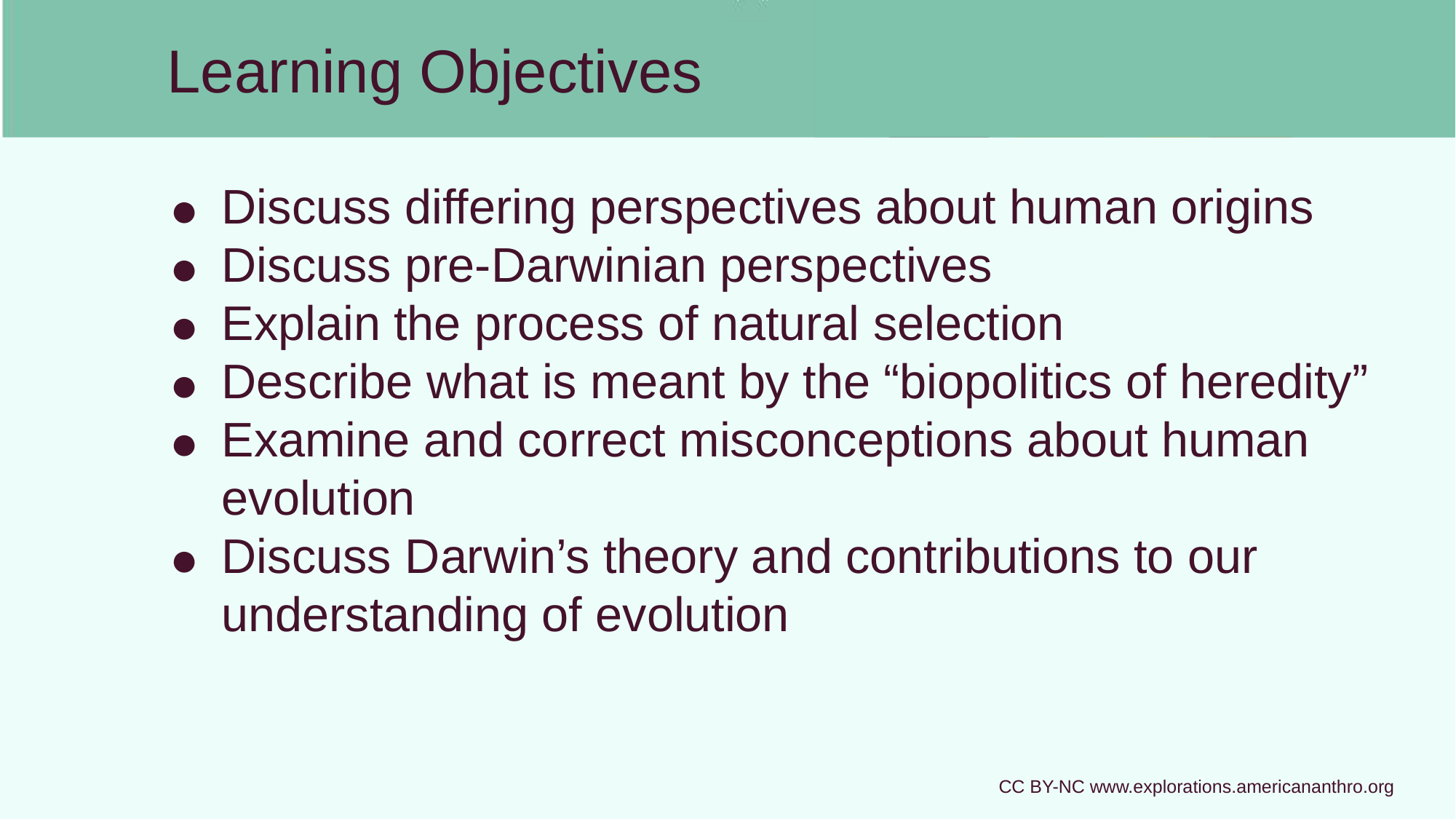

# Learning Objectives
Discuss differing perspectives about human origins
Discuss pre-Darwinian perspectives
Explain the process of natural selection
Describe what is meant by the “biopolitics of heredity”
Examine and correct misconceptions about human evolution
Discuss Darwin’s theory and contributions to our understanding of evolution